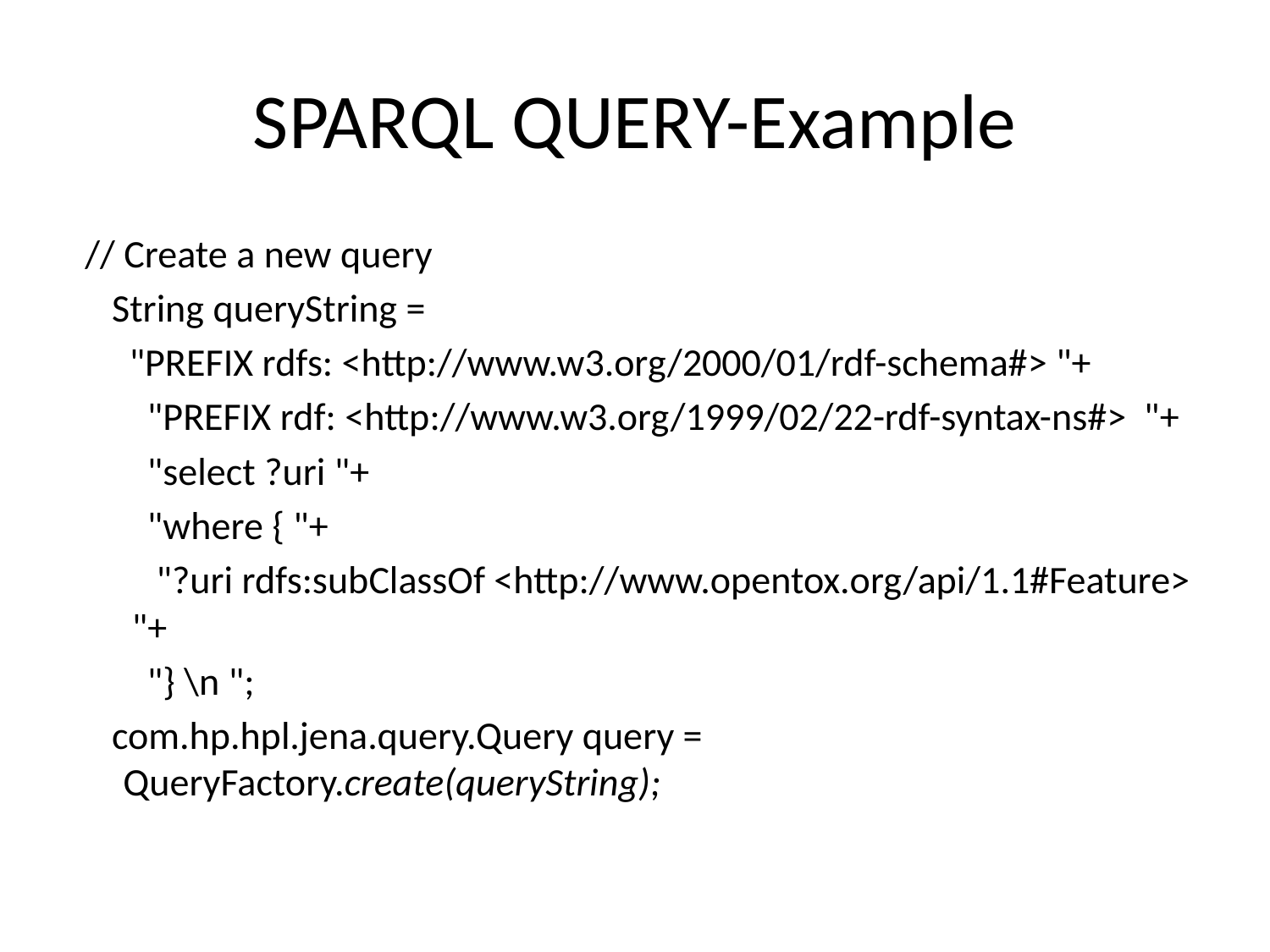

# SPARQL QUERY-Example
 // Create a new query
    String queryString =
      "PREFIX rdfs: <http://www.w3.org/2000/01/rdf-schema#> "+
        "PREFIX rdf: <http://www.w3.org/1999/02/22-rdf-syntax-ns#>  "+
        "select ?uri "+
        "where { "+
         "?uri rdfs:subClassOf <http://www.opentox.org/api/1.1#Feature>  "+
        "} \n ";
    com.hp.hpl.jena.query.Query query = QueryFactory.create(queryString);